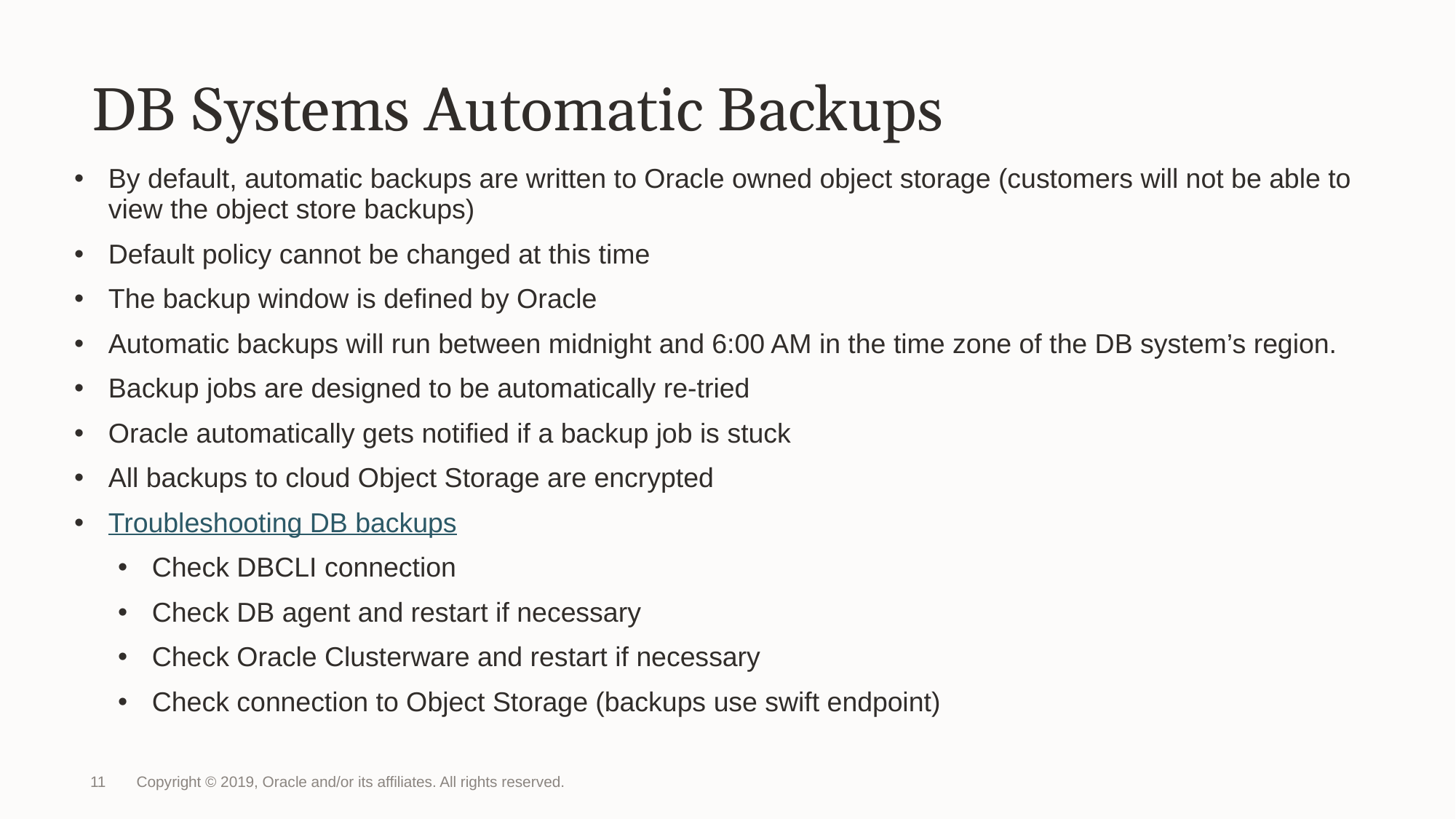

# DB Systems Automatic Backups
By default, automatic backups are written to Oracle owned object storage (customers will not be able to view the object store backups)
Default policy cannot be changed at this time
The backup window is defined by Oracle
Automatic backups will run between midnight and 6:00 AM in the time zone of the DB system’s region.
Backup jobs are designed to be automatically re-tried
Oracle automatically gets notified if a backup job is stuck
All backups to cloud Object Storage are encrypted
Troubleshooting DB backups
Check DBCLI connection
Check DB agent and restart if necessary
Check Oracle Clusterware and restart if necessary
Check connection to Object Storage (backups use swift endpoint)
11
Copyright © 2019, Oracle and/or its affiliates. All rights reserved.